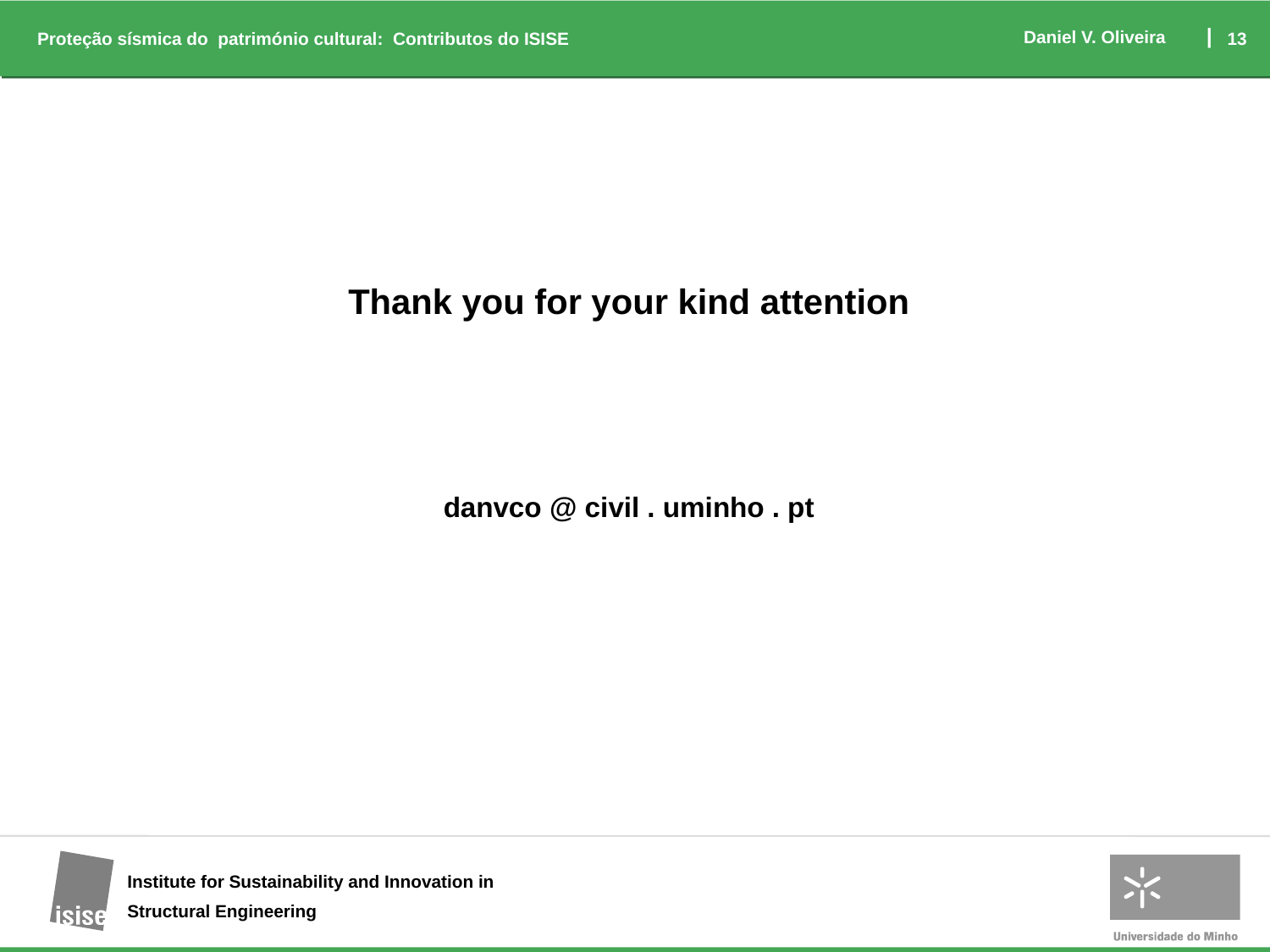

Thank you for your kind attention
danvco @ civil . uminho . pt